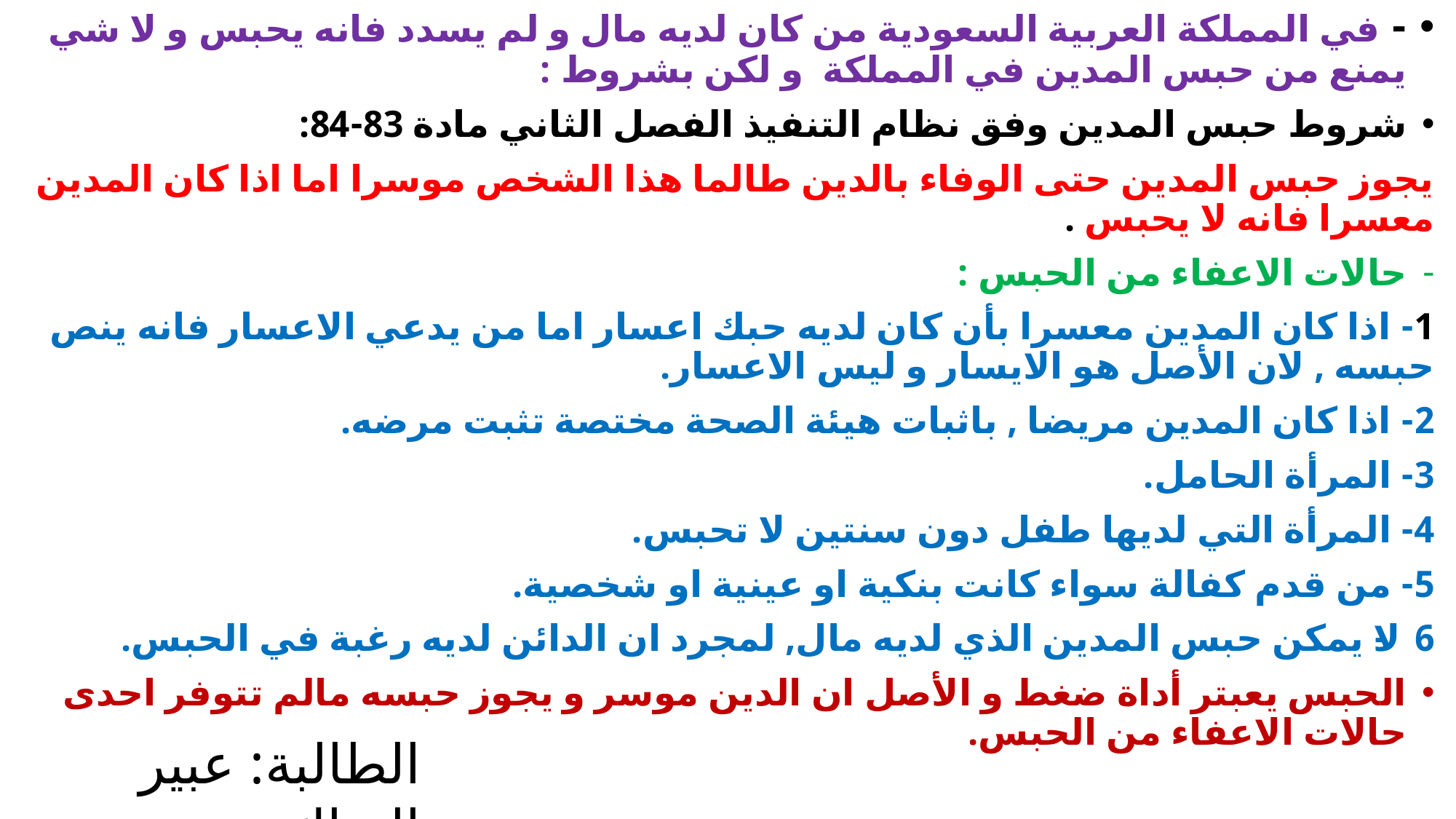

- في المملكة العربية السعودية من كان لديه مال و لم يسدد فانه يحبس و لا شي يمنع من حبس المدين في المملكة  و لكن بشروط :
شروط حبس المدين وفق نظام التنفيذ الفصل الثاني مادة 83-84:
يجوز حبس المدين حتى الوفاء بالدين طالما هذا الشخص موسرا اما اذا كان المدين معسرا فانه لا يحبس .
حالات الاعفاء من الحبس :
1- اذا كان المدين معسرا بأن كان لديه حبك اعسار اما من يدعي الاعسار فانه ينص حبسه , لان الأصل هو الايسار و ليس الاعسار.
2- اذا كان المدين مريضا , باثبات هيئة الصحة مختصة تثبت مرضه.
3- المرأة الحامل.
4- المرأة التي لديها طفل دون سنتين لا تحبس.
5- من قدم كفالة سواء كانت بنكية او عينية او شخصية.
6-لا يمكن حبس المدين الذي لديه مال, لمجرد ان الدائن لديه رغبة في الحبس.
الحبس يعبتر أداة ضغط و الأصل ان الدين موسر و يجوز حبسه مالم تتوفر احدى حالات الاعفاء من الحبس.

الطالبة: عبير البراك